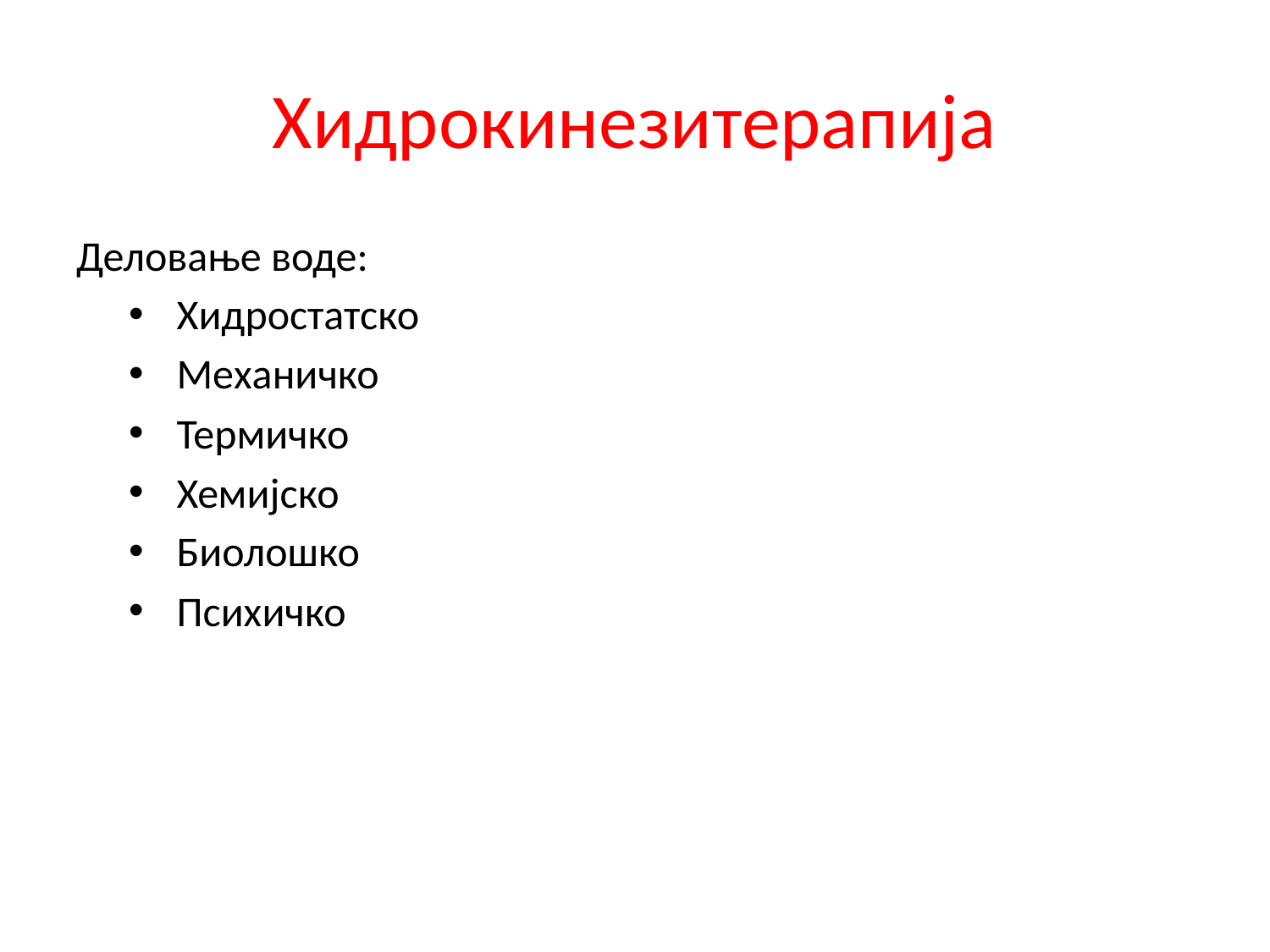

# Хидрокинезитерапија
Деловање воде:
Хидростатско
Механичко
Термичко
Хемијско
Биолошко
Психичко